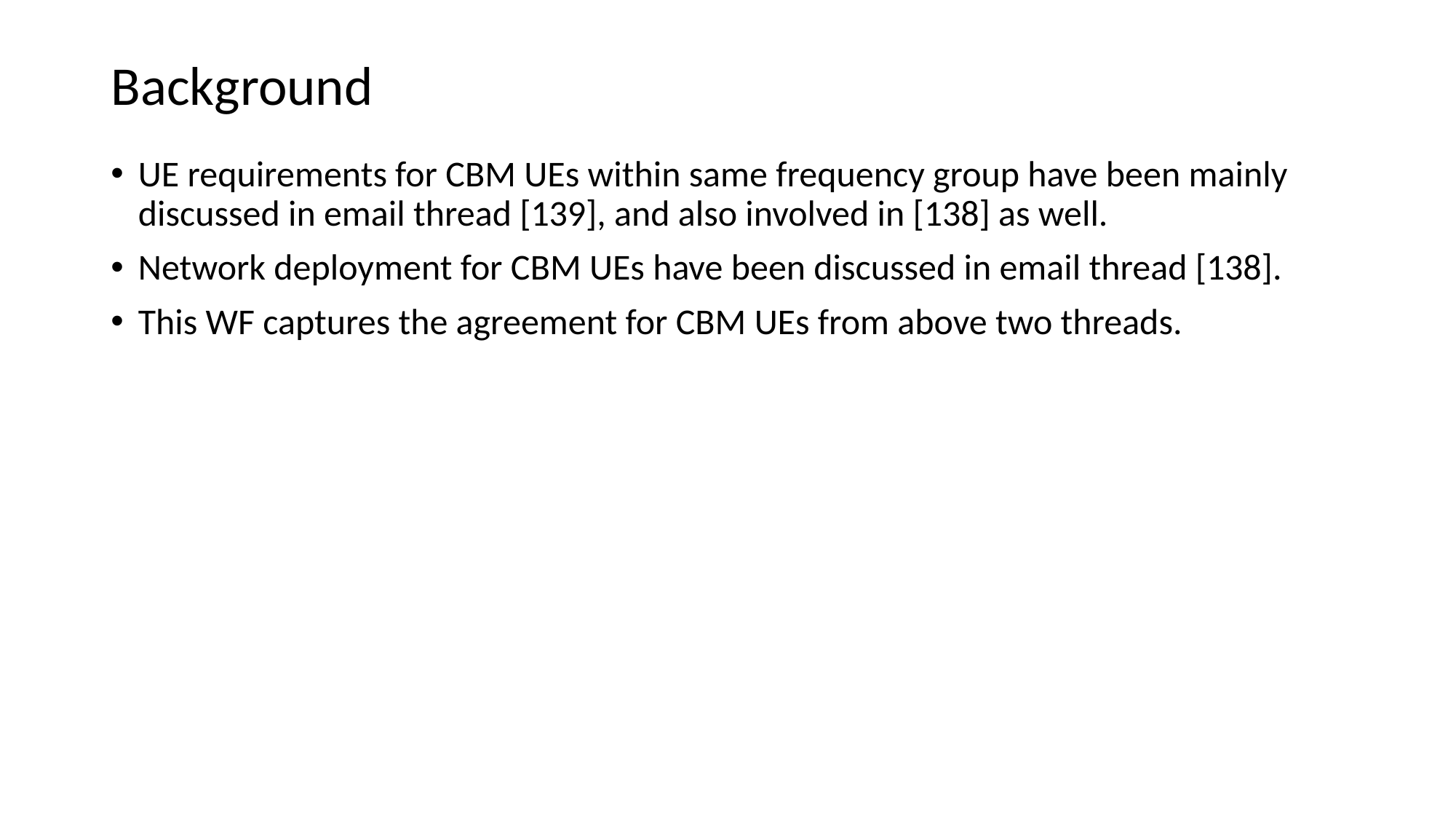

# Background
UE requirements for CBM UEs within same frequency group have been mainly discussed in email thread [139], and also involved in [138] as well.
Network deployment for CBM UEs have been discussed in email thread [138].
This WF captures the agreement for CBM UEs from above two threads.